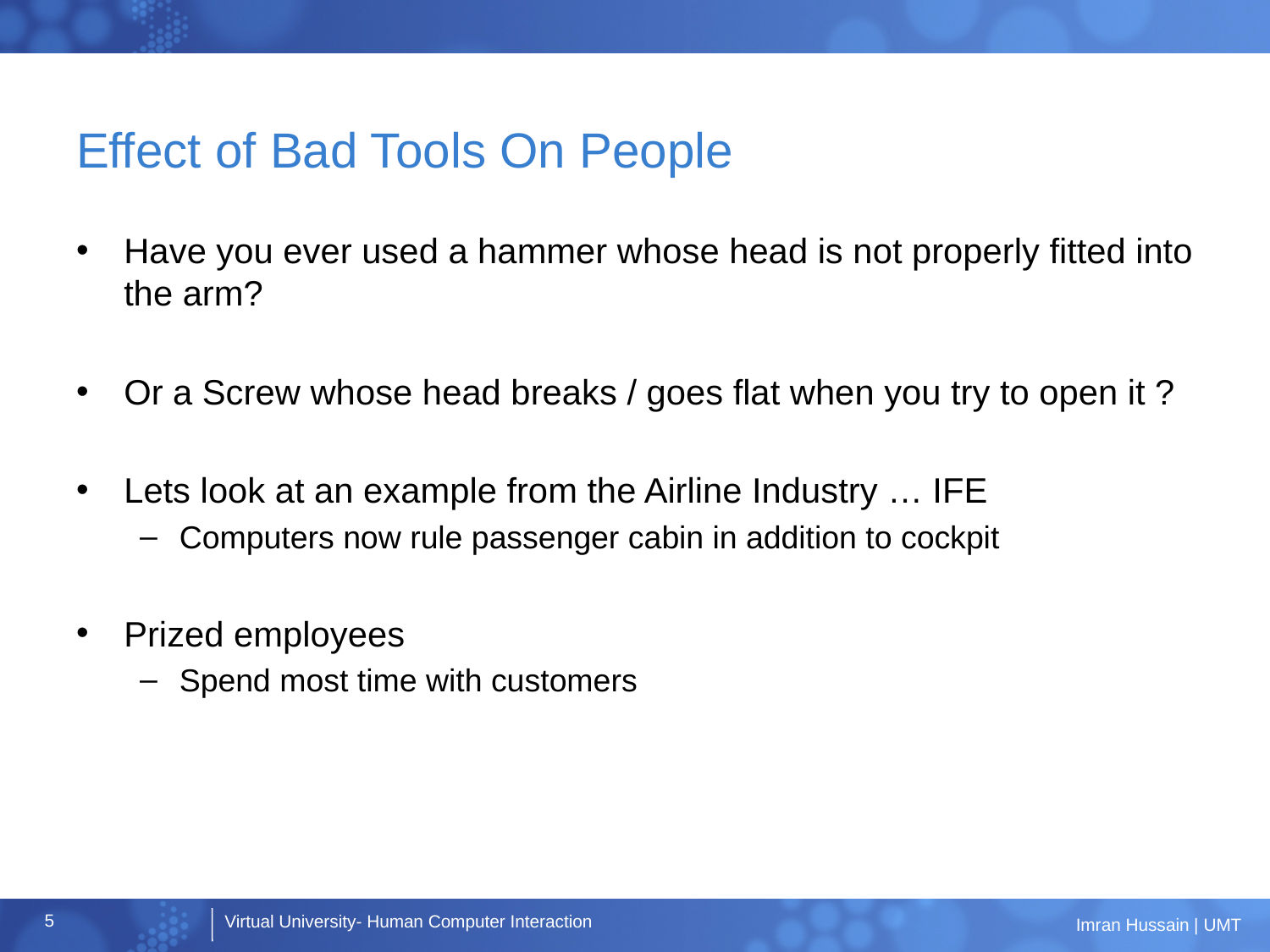

# Effect of Bad Tools On People
Have you ever used a hammer whose head is not properly fitted into the arm?

Or a Screw whose head breaks / goes flat when you try to open it ?

Lets look at an example from the Airline Industry … IFE
Computers now rule passenger cabin in addition to cockpit

Prized employees
Spend most time with customers